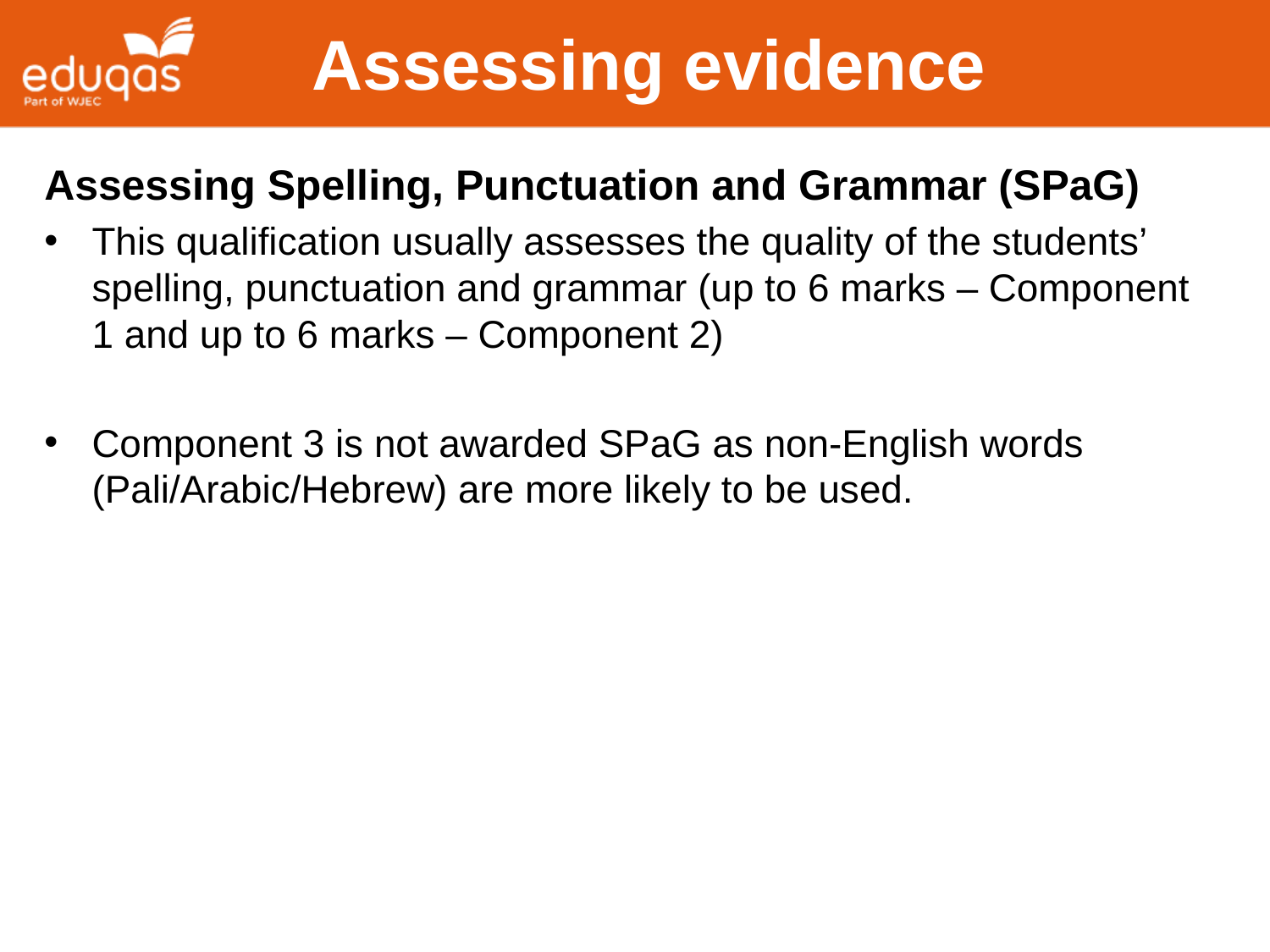

Assessing evidence
Assessing Spelling, Punctuation and Grammar (SPaG)
This qualification usually assesses the quality of the students’ spelling, punctuation and grammar (up to 6 marks – Component 1 and up to 6 marks – Component 2)

Component 3 is not awarded SPaG as non-English words (Pali/Arabic/Hebrew) are more likely to be used.